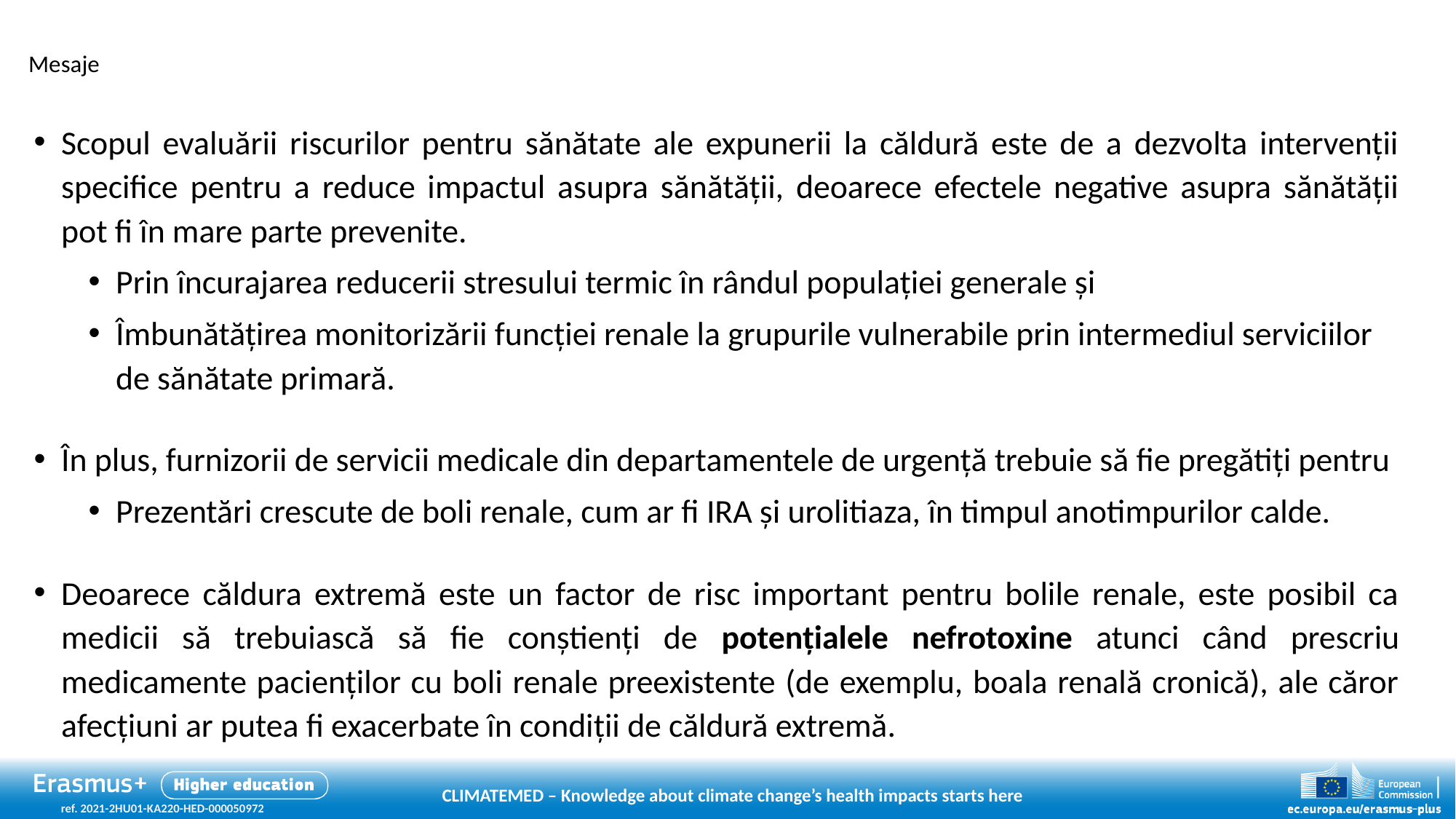

# Mesaje
Scopul evaluării riscurilor pentru sănătate ale expunerii la căldură este de a dezvolta intervenții specifice pentru a reduce impactul asupra sănătății, deoarece efectele negative asupra sănătății pot fi în mare parte prevenite.
Prin încurajarea reducerii stresului termic în rândul populației generale și
Îmbunătățirea monitorizării funcției renale la grupurile vulnerabile prin intermediul serviciilor de sănătate primară.
În plus, furnizorii de servicii medicale din departamentele de urgență trebuie să fie pregătiți pentru
Prezentări crescute de boli renale, cum ar fi IRA și urolitiaza, în timpul anotimpurilor calde.
Deoarece căldura extremă este un factor de risc important pentru bolile renale, este posibil ca medicii să trebuiască să fie conștienți de potențialele nefrotoxine atunci când prescriu medicamente pacienților cu boli renale preexistente (de exemplu, boala renală cronică), ale căror afecțiuni ar putea fi exacerbate în condiții de căldură extremă.